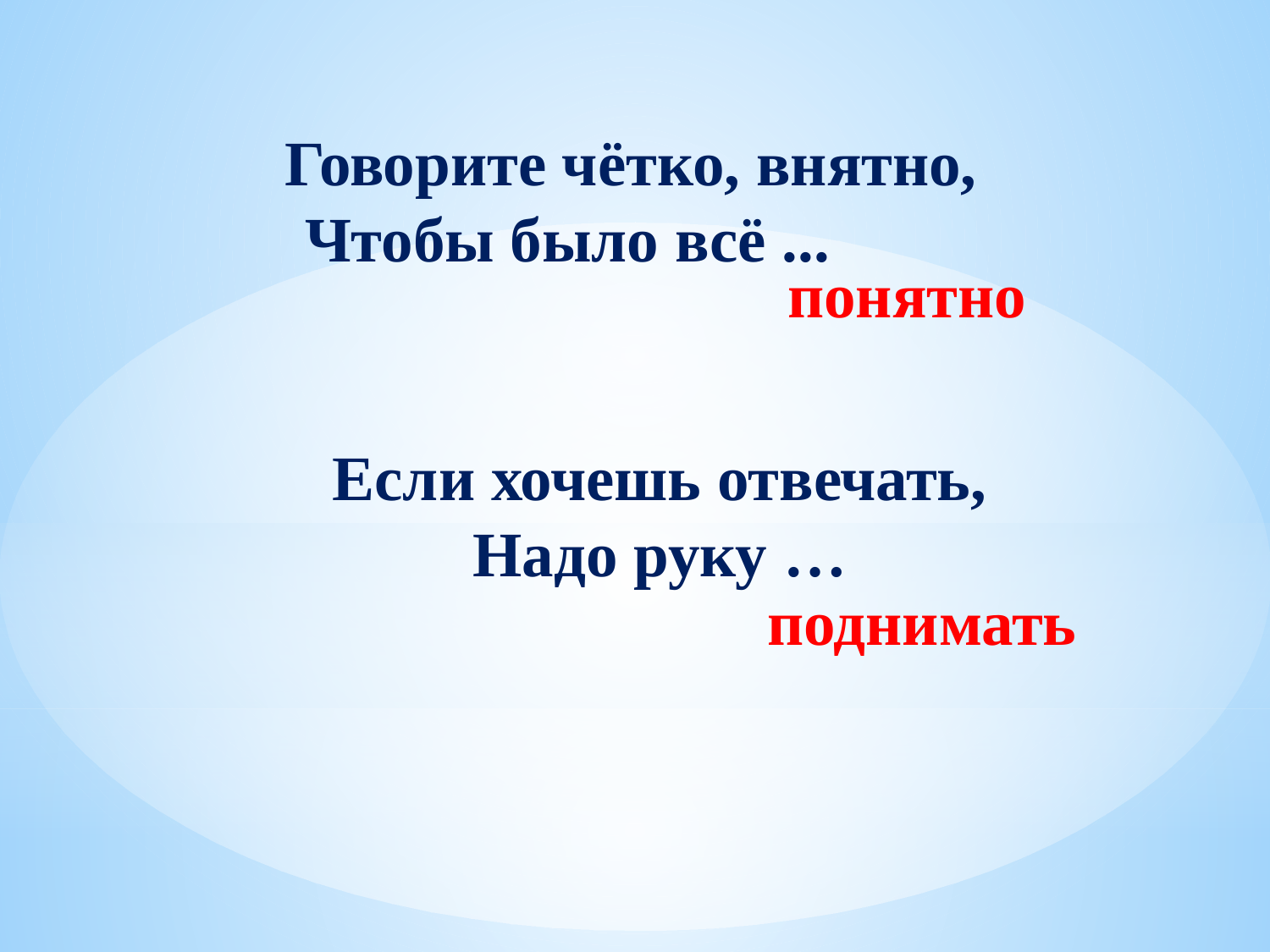

Говорите чётко, внятно,
Чтобы было всё ...
понятно
Если хочешь отвечать,
Надо руку …
поднимать